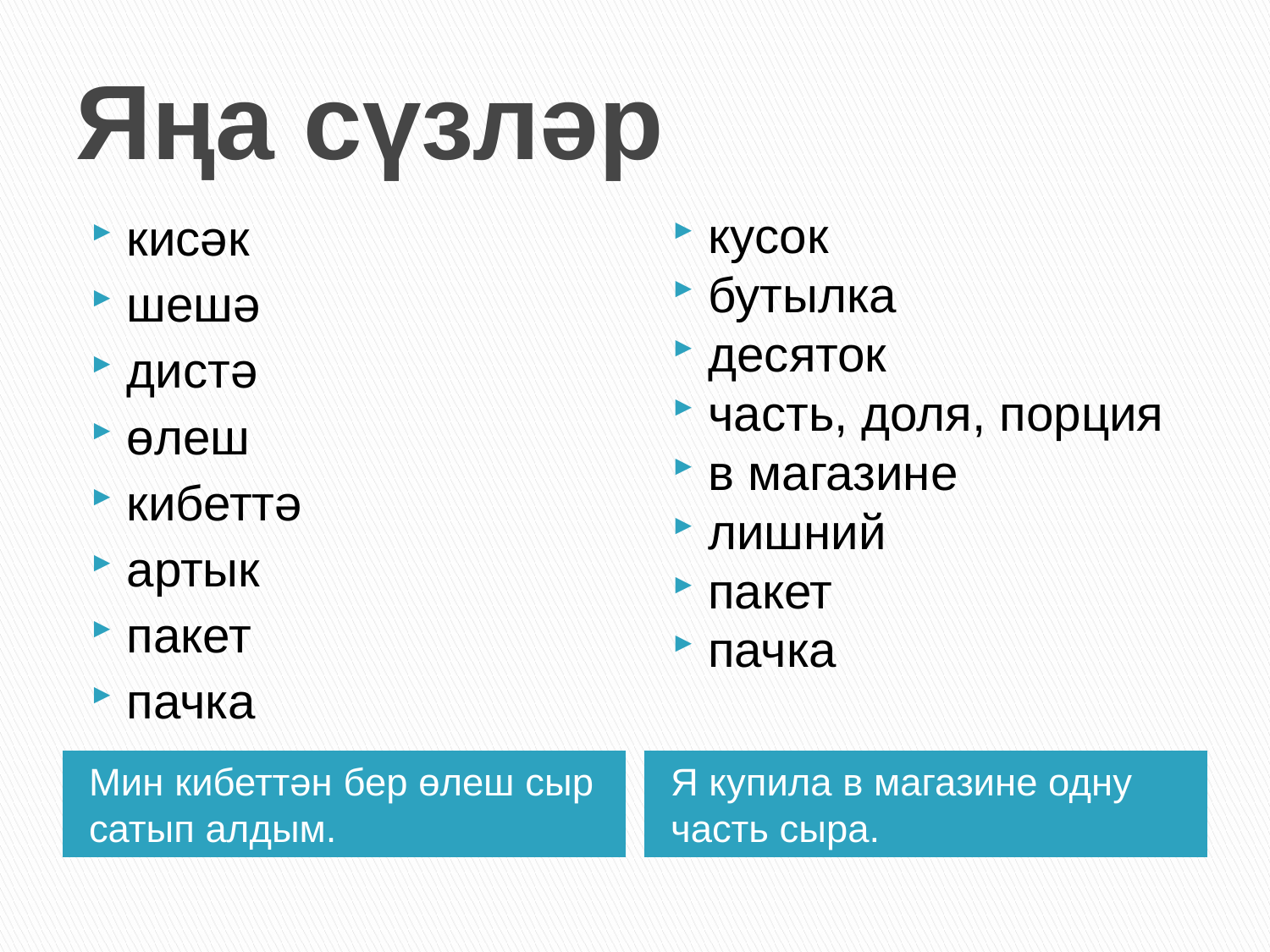

# Яңа сүзләр
кусок
бутылка
десяток
часть, доля, порция
в магазине
лишний
пакет
пачка
кисәк
шешә
дистә
өлеш
кибеттә
артык
пакет
пачка
Мин кибеттән бер өлеш сыр сатып алдым.
Я купила в магазине одну часть сыра.